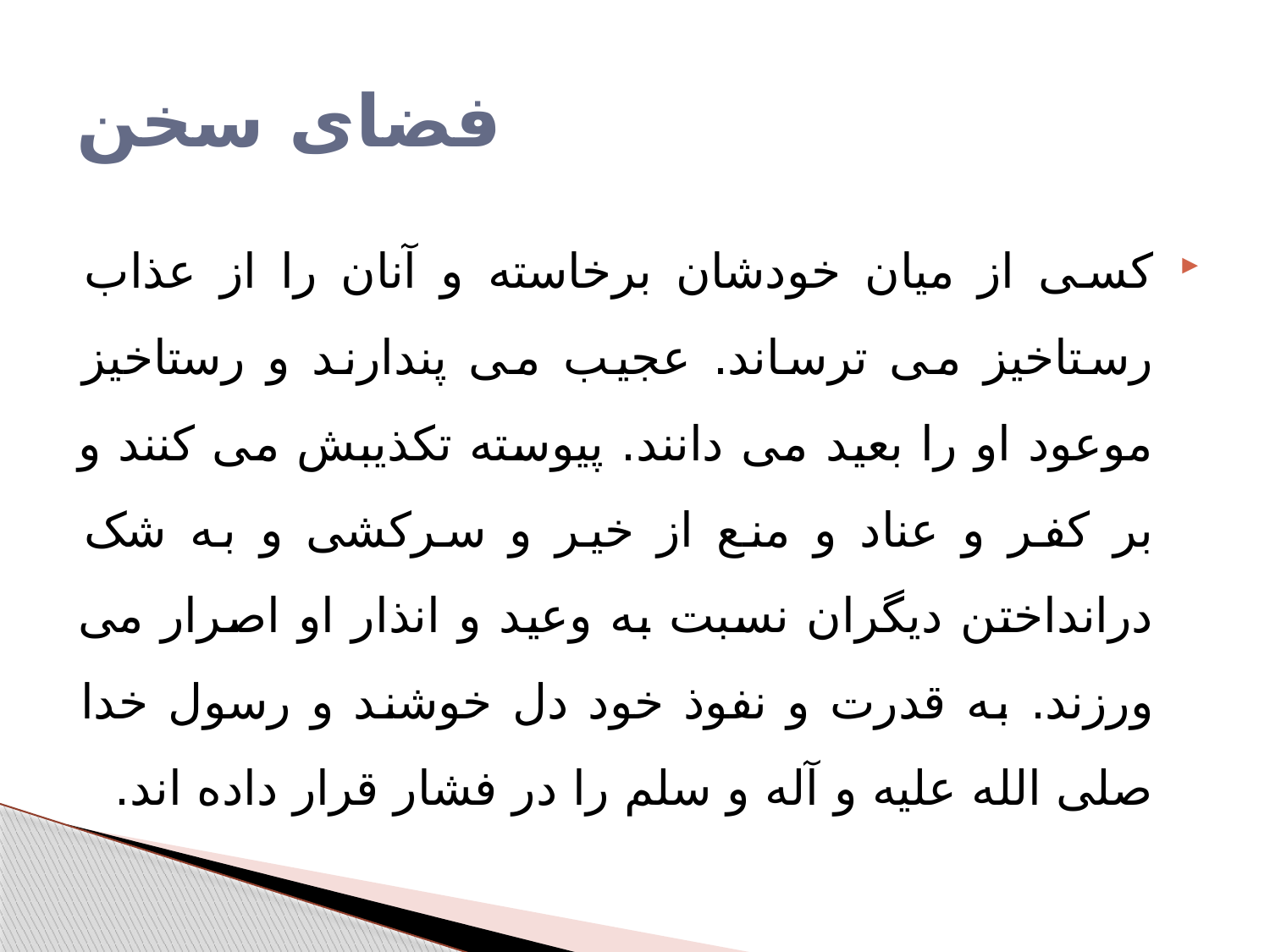

# فضای سخن
کسی از میان خودشان برخاسته و آنان را از عذاب رستاخیز می ترساند. عجیب می پندارند و رستاخیز موعود او را بعید می دانند. پیوسته تکذیبش می کنند و بر کفر و عناد و منع از خیر و سرکشی و به شک درانداختن دیگران نسبت به وعید و انذار او اصرار می ورزند. به قدرت و نفوذ خود دل خوشند و رسول خدا صلی الله علیه و آله و سلم را در فشار قرار داده اند.